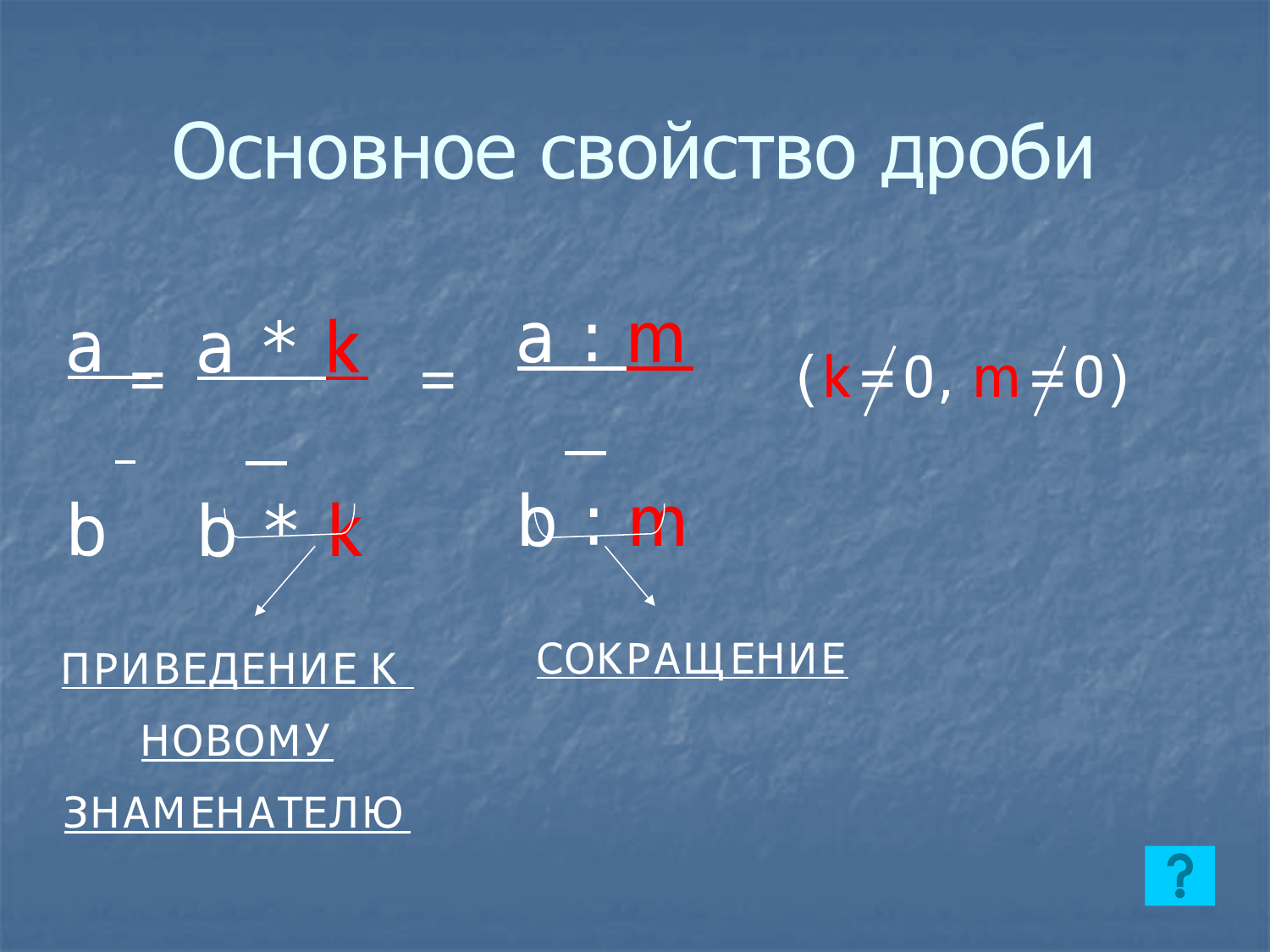

# Основное свойство дроби
а : m
b : m
а
b
a * k
b * k
(k=0, m=0)
=
=

СОКРАЩЕНИЕ
ПРИВЕДЕНИЕ К
НОВОМУ
ЗНАМЕНАТЕЛЮ